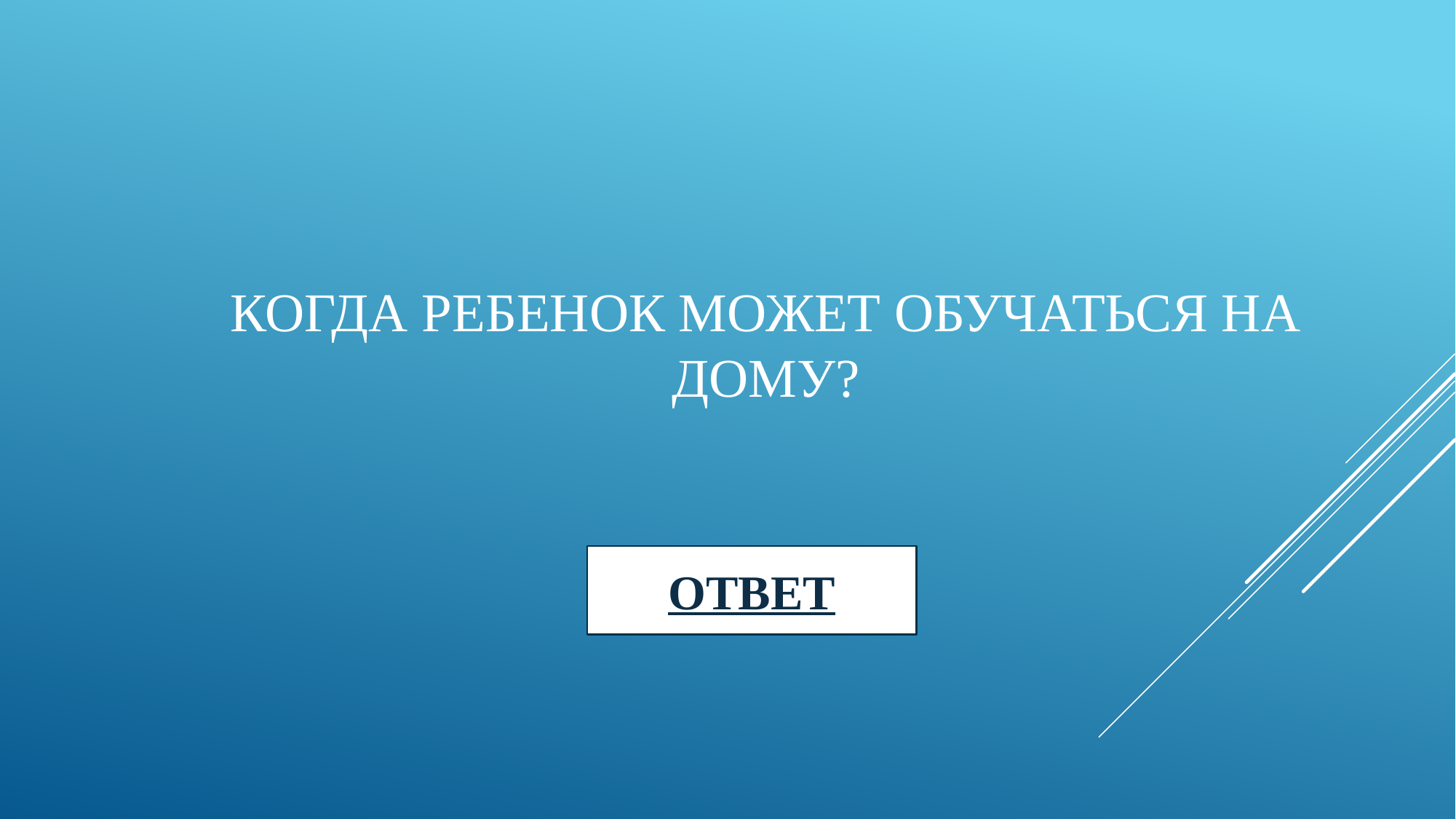

# Когда ребенок может обучаться на дому?
ОТВЕТ